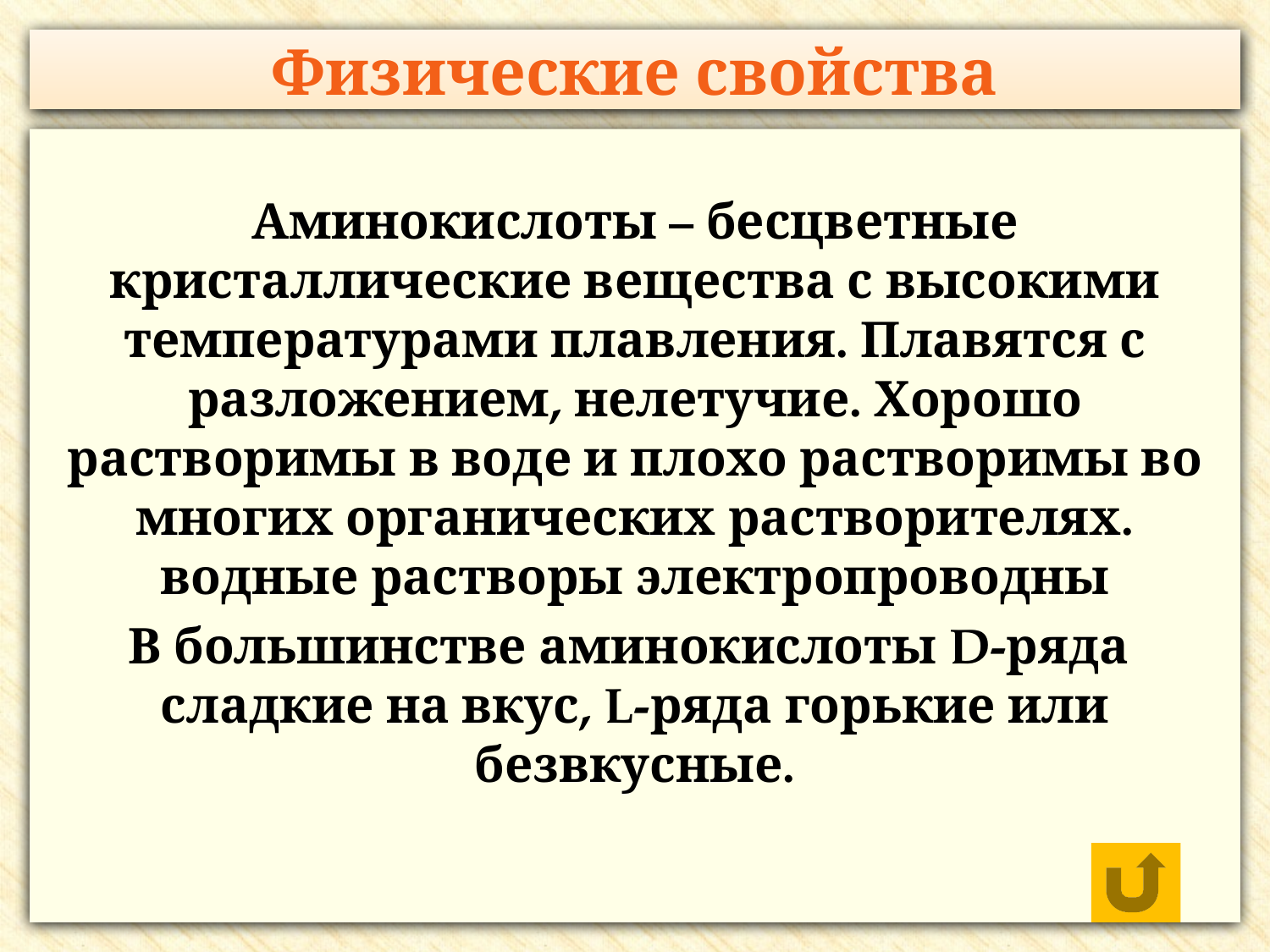

# Физические свойства
Аминокислоты – бесцветные кристаллические вещества с высокими температурами плавления. Плавятся с разложением, нелетучие. Хорошо растворимы в воде и плохо растворимы во многих органических растворителях. водные растворы электропроводны
В большинстве аминокислоты D-ряда  сладкие на вкус, L-ряда горькие или безвкусные.